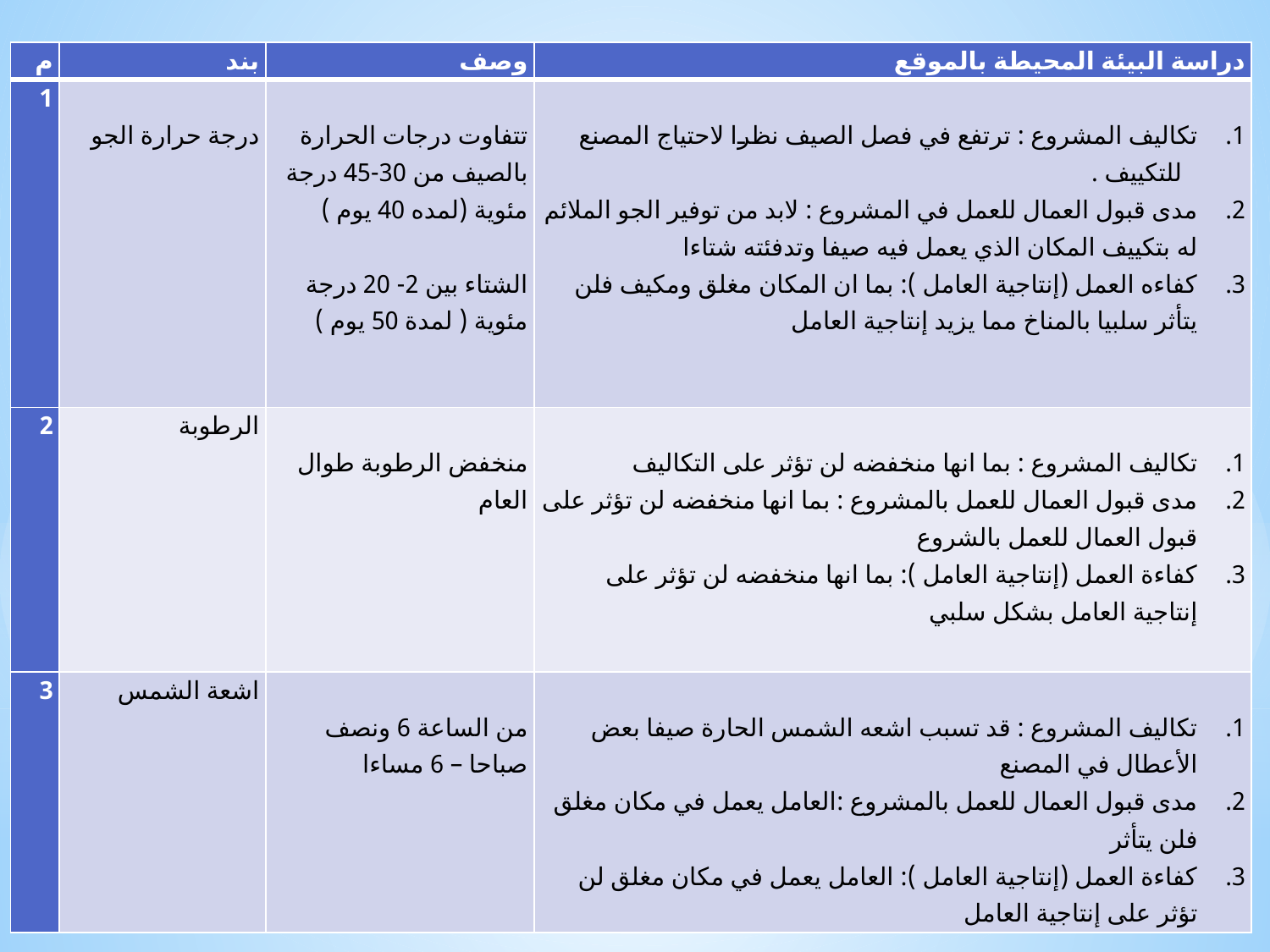

| م | بند | وصف | دراسة البيئة المحيطة بالموقع |
| --- | --- | --- | --- |
| 1 | درجة حرارة الجو | تتفاوت درجات الحرارة بالصيف من 30-45 درجة مئوية (لمده 40 يوم )   الشتاء بين 2- 20 درجة مئوية ( لمدة 50 يوم ) | تكاليف المشروع : ترتفع في فصل الصيف نظرا لاحتياج المصنع للتكييف . مدى قبول العمال للعمل في المشروع : لابد من توفير الجو الملائم له بتكييف المكان الذي يعمل فيه صيفا وتدفئته شتاءا كفاءه العمل (إنتاجية العامل ): بما ان المكان مغلق ومكيف فلن يتأثر سلبيا بالمناخ مما يزيد إنتاجية العامل |
| 2 | الرطوبة | منخفض الرطوبة طوال العام | تكاليف المشروع : بما انها منخفضه لن تؤثر على التكاليف مدى قبول العمال للعمل بالمشروع : بما انها منخفضه لن تؤثر على قبول العمال للعمل بالشروع كفاءة العمل (إنتاجية العامل ): بما انها منخفضه لن تؤثر على إنتاجية العامل بشكل سلبي |
| 3 | اشعة الشمس | من الساعة 6 ونصف صباحا – 6 مساءا | تكاليف المشروع : قد تسبب اشعه الشمس الحارة صيفا بعض الأعطال في المصنع مدى قبول العمال للعمل بالمشروع :العامل يعمل في مكان مغلق فلن يتأثر كفاءة العمل (إنتاجية العامل ): العامل يعمل في مكان مغلق لن تؤثر على إنتاجية العامل |